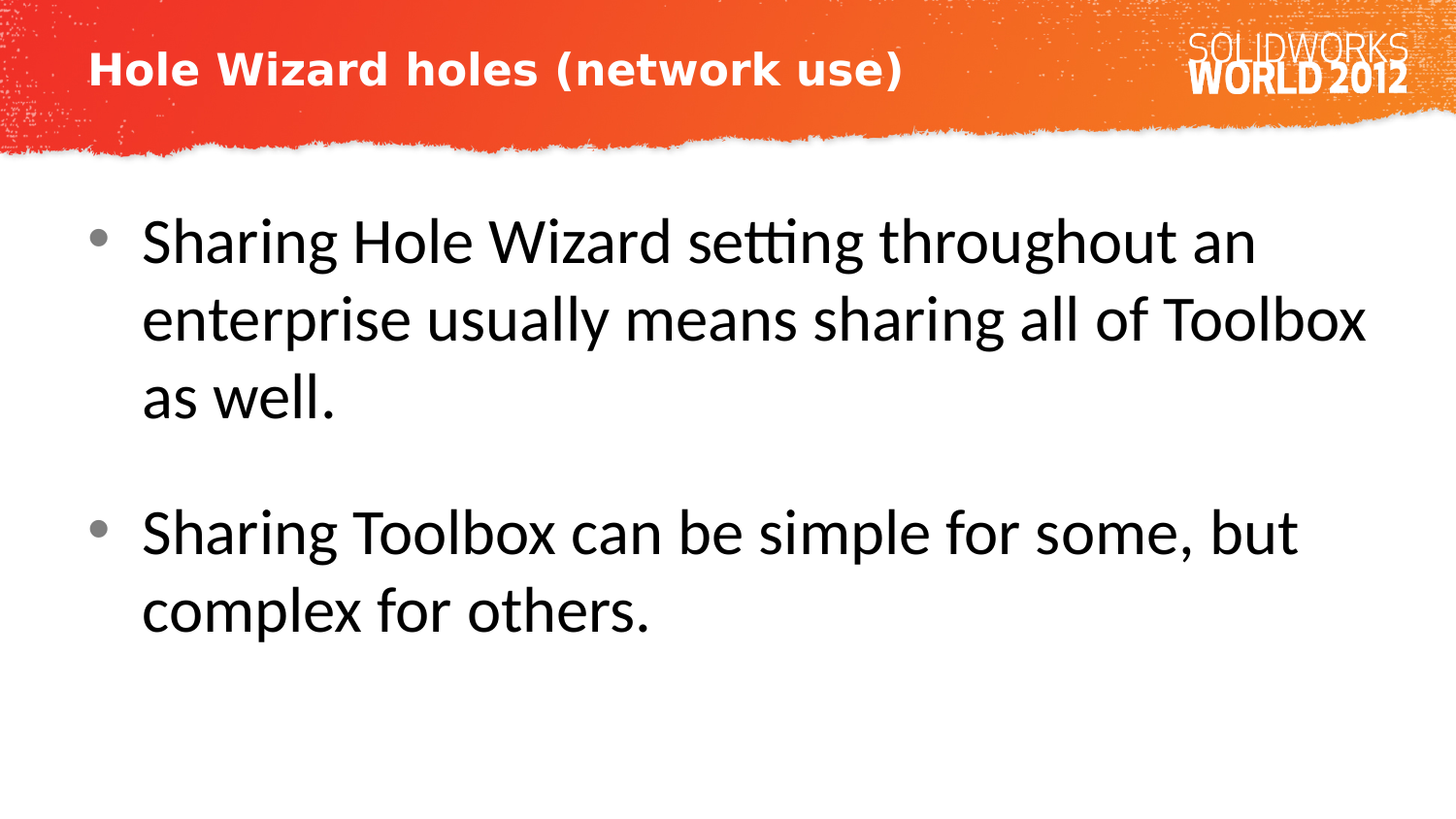

# Hole Wizard holes (network use)
Sharing Hole Wizard setting throughout an enterprise usually means sharing all of Toolbox as well.

Sharing Toolbox can be simple for some, but complex for others.